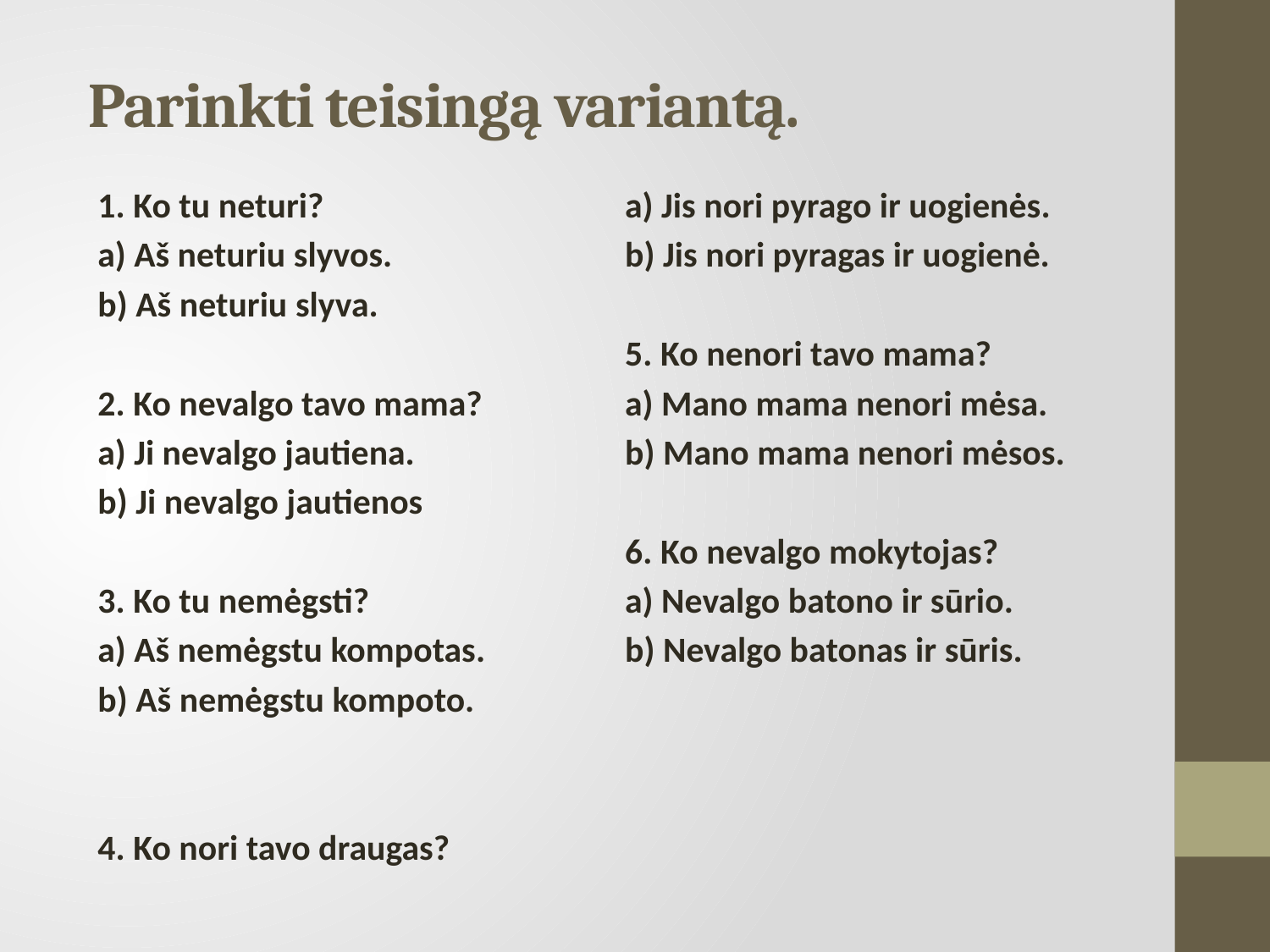

# Parinkti teisingą variantą.
1. Ko tu neturi?
a) Aš neturiu slyvos.
b) Aš neturiu slyva.

2. Ko nevalgo tavo mama?
a) Ji nevalgo jautiena.
b) Ji nevalgo jautienos

3. Ko tu nemėgsti?
a) Aš nemėgstu kompotas.
b) Aš nemėgstu kompoto.

4. Ko nori tavo draugas?
a) Jis nori pyrago ir uogienės.
b) Jis nori pyragas ir uogienė.

5. Ko nenori tavo mama?
a) Mano mama nenori mėsa.
b) Mano mama nenori mėsos.

6. Ko nevalgo mokytojas?
a) Nevalgo batono ir sūrio.
b) Nevalgo batonas ir sūris.